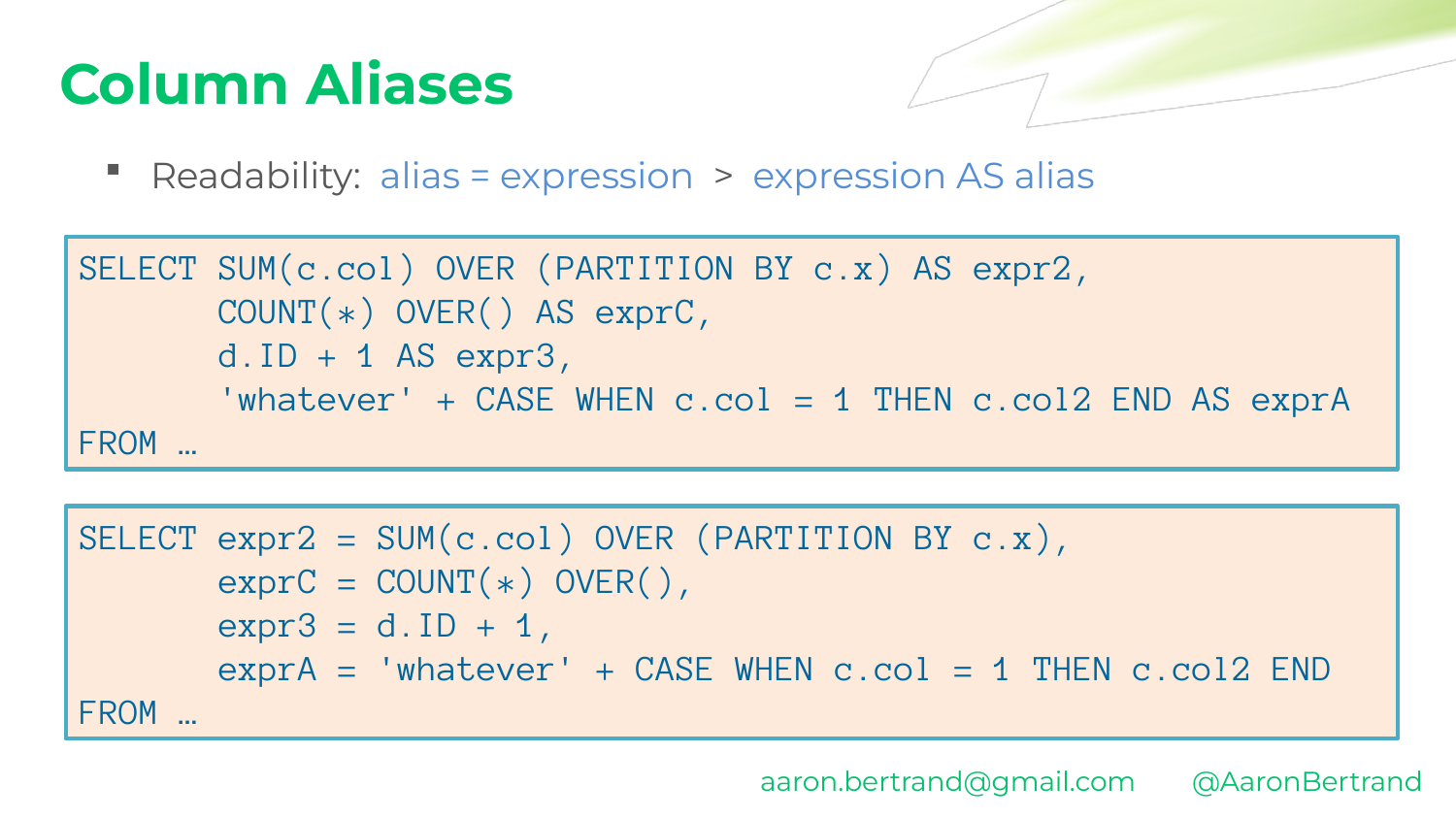

# Column Aliases
Readability:  alias = expression  >  expression AS alias
SELECT SUM(c.col) OVER (PARTITION BY c.x) AS expr2,
       COUNT(*) OVER() AS exprC,
       d.ID + 1 AS expr3,
       'whatever' + CASE WHEN c.col = 1 THEN c.col2 END AS exprA
FROM …
SELECT expr2 = SUM(c.col) OVER (PARTITION BY c.x),
       exprC = COUNT(*) OVER(),
       expr3 = d.ID + 1,
       exprA = 'whatever' + CASE WHEN c.col = 1 THEN c.col2 END
FROM …